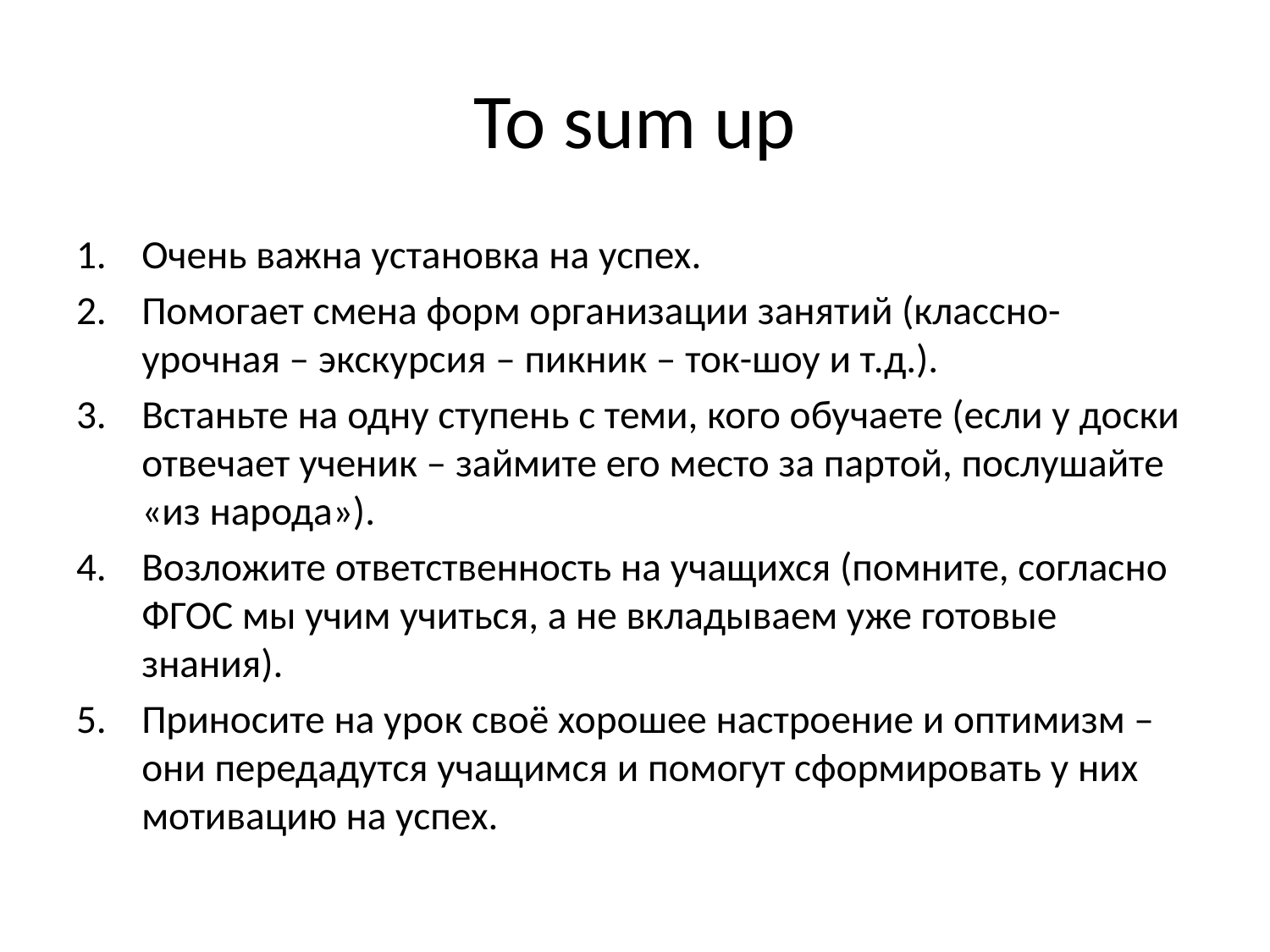

# To sum up
Очень важна установка на успех.
Помогает смена форм организации занятий (классно-урочная – экскурсия – пикник – ток-шоу и т.д.).
Встаньте на одну ступень с теми, кого обучаете (если у доски отвечает ученик – займите его место за партой, послушайте «из народа»).
Возложите ответственность на учащихся (помните, согласно ФГОС мы учим учиться, а не вкладываем уже готовые знания).
Приносите на урок своё хорошее настроение и оптимизм – они передадутся учащимся и помогут сформировать у них мотивацию на успех.